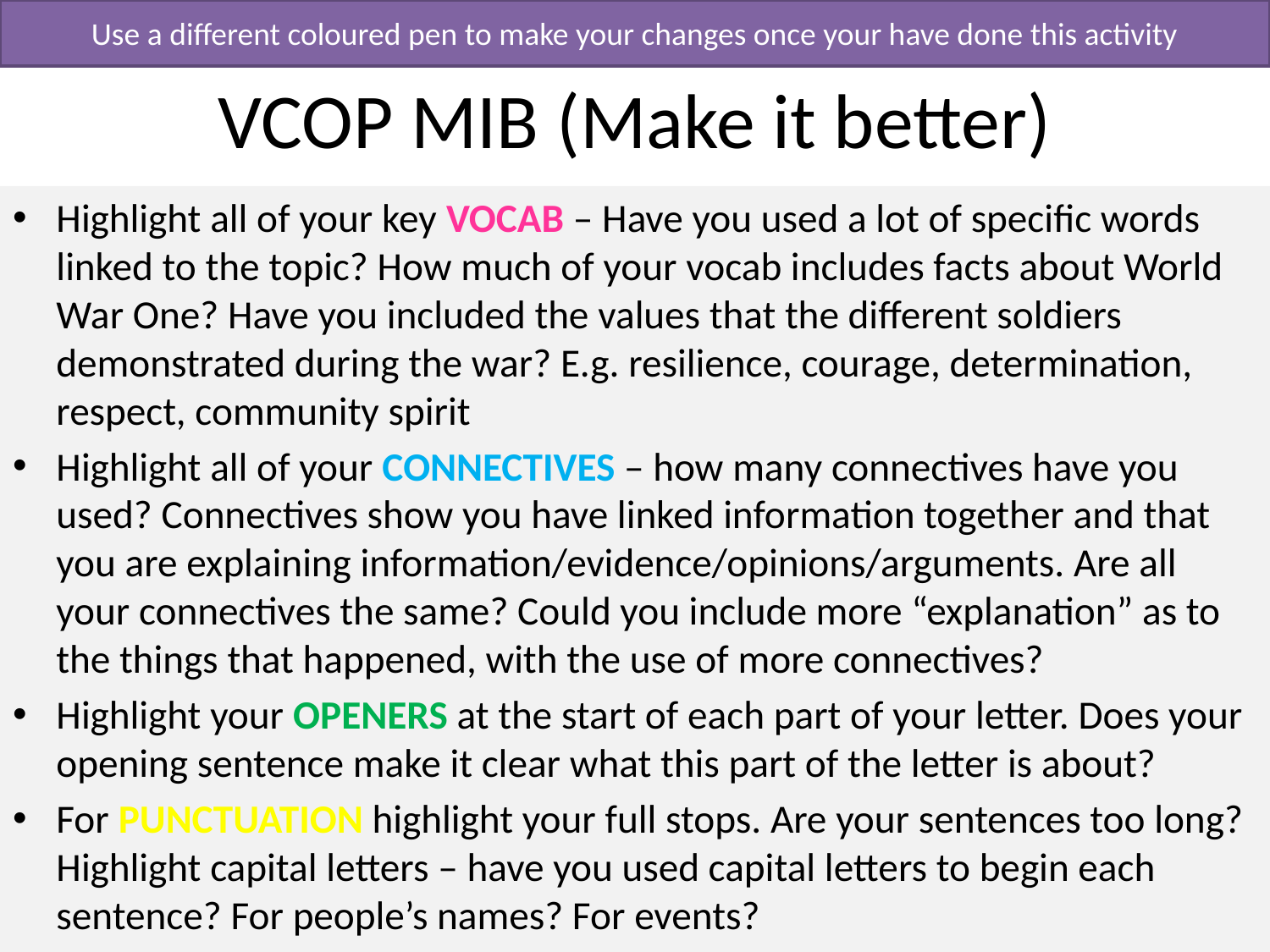

Use a different coloured pen to make your changes once your have done this activity
# VCOP MIB (Make it better)
Highlight all of your key VOCAB – Have you used a lot of specific words linked to the topic? How much of your vocab includes facts about World War One? Have you included the values that the different soldiers demonstrated during the war? E.g. resilience, courage, determination, respect, community spirit
Highlight all of your CONNECTIVES – how many connectives have you used? Connectives show you have linked information together and that you are explaining information/evidence/opinions/arguments. Are all your connectives the same? Could you include more “explanation” as to the things that happened, with the use of more connectives?
Highlight your OPENERS at the start of each part of your letter. Does your opening sentence make it clear what this part of the letter is about?
For PUNCTUATION highlight your full stops. Are your sentences too long? Highlight capital letters – have you used capital letters to begin each sentence? For people’s names? For events?